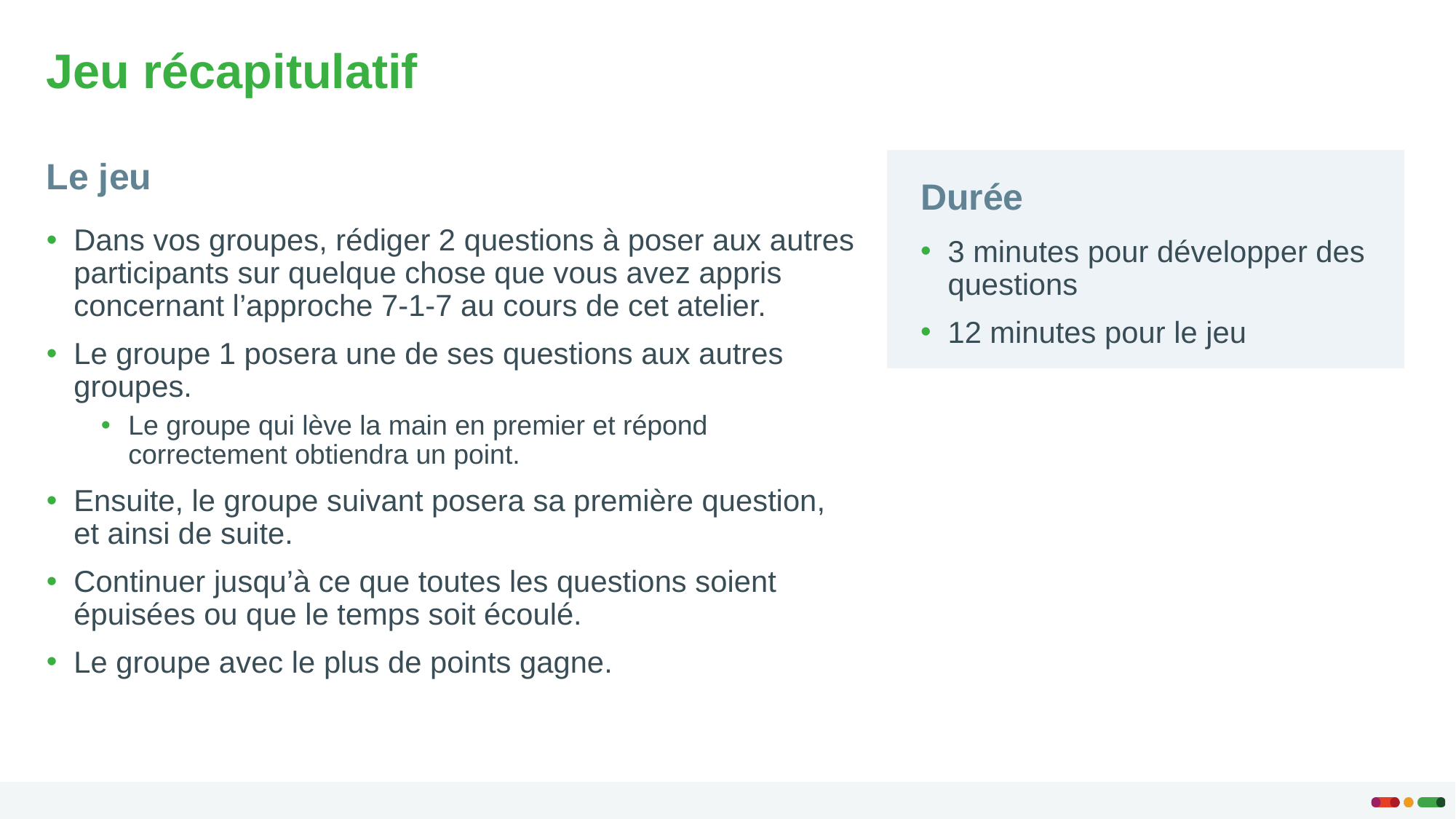

# Jeu récapitulatif
Le jeu
Durée

Dans vos groupes, rédiger 2 questions à poser aux autres participants sur quelque chose que vous avez appris concernant l’approche 7-1-7 au cours de cet atelier.
Le groupe 1 posera une de ses questions aux autres groupes.
Le groupe qui lève la main en premier et répond correctement obtiendra un point.
Ensuite, le groupe suivant posera sa première question,
et ainsi de suite.
Continuer jusqu’à ce que toutes les questions soient épuisées ou que le temps soit écoulé.
Le groupe avec le plus de points gagne.

3 minutes pour développer des questions
12 minutes pour le jeu